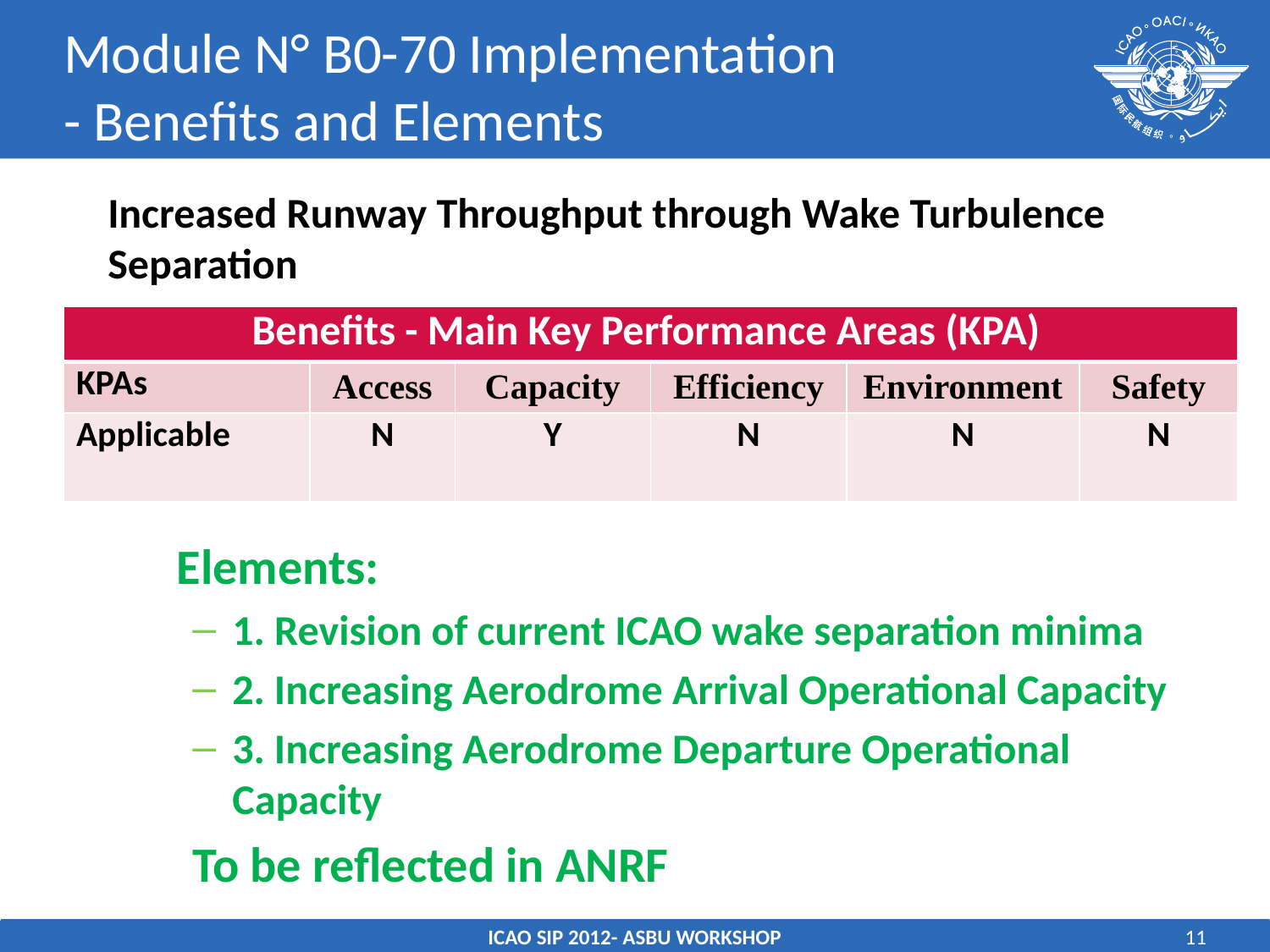

# Module N° B0-70 Implementation                   - Benefits and Elements

Increased Runway Throughput through Wake Turbulence Separation
| Benefits - Main Key Performance Areas (KPA) |  |  |  |  |  |
| --- | --- | --- | --- | --- | --- |
| KPAs | Access | Capacity | Efficiency | Environment | Safety |
| Applicable | N | Y | N | N | N |
	Elements:
1. Revision of current ICAO wake separation minima
2. Increasing Aerodrome Arrival Operational Capacity
3. Increasing Aerodrome Departure Operational Capacity
To be reflected in ANRF
ICAO SIP 2012- ASBU WORKSHOP
11